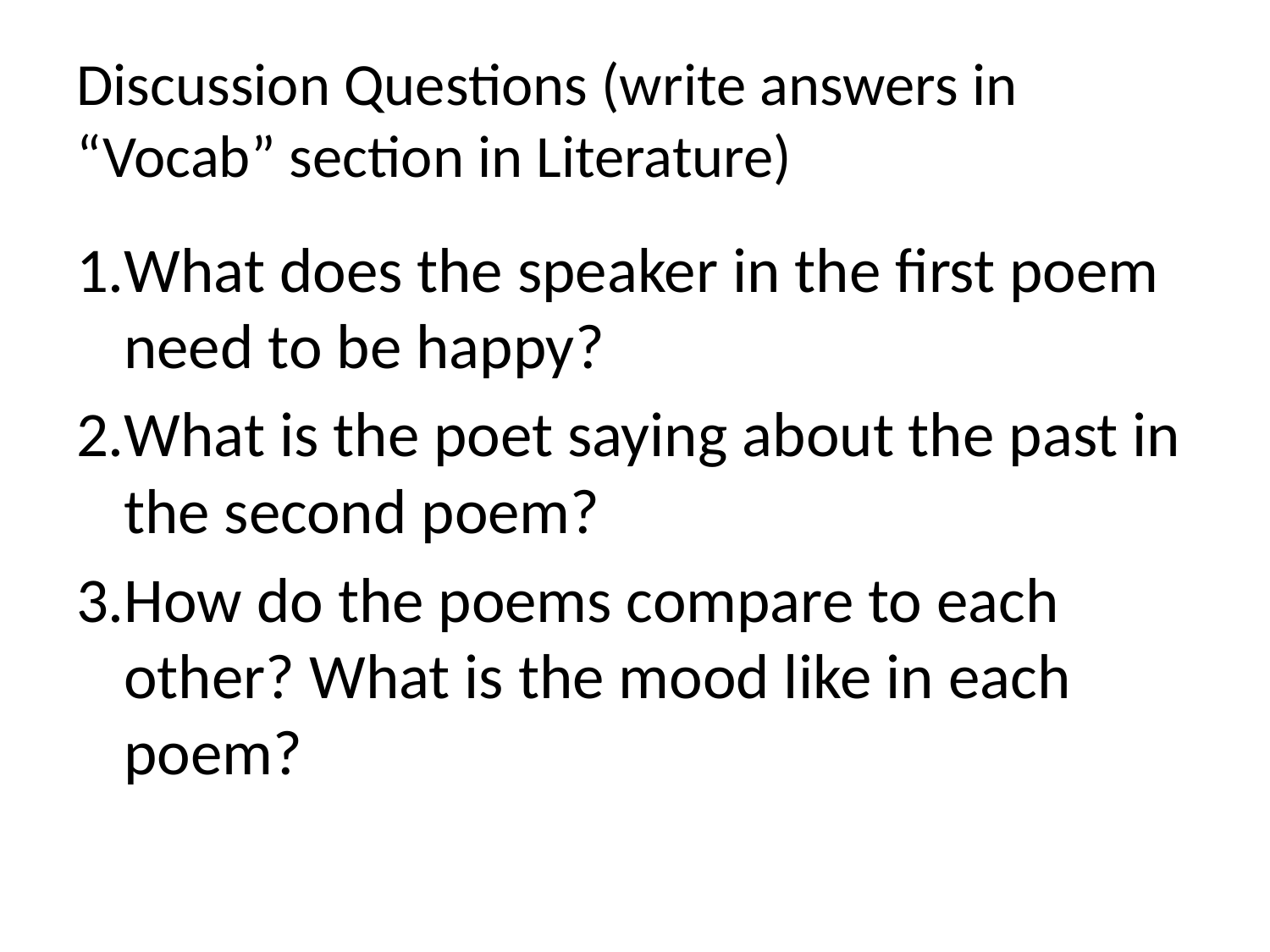

# Discussion Questions (write answers in “Vocab” section in Literature)
What does the speaker in the first poem need to be happy?
What is the poet saying about the past in the second poem?
How do the poems compare to each other? What is the mood like in each poem?